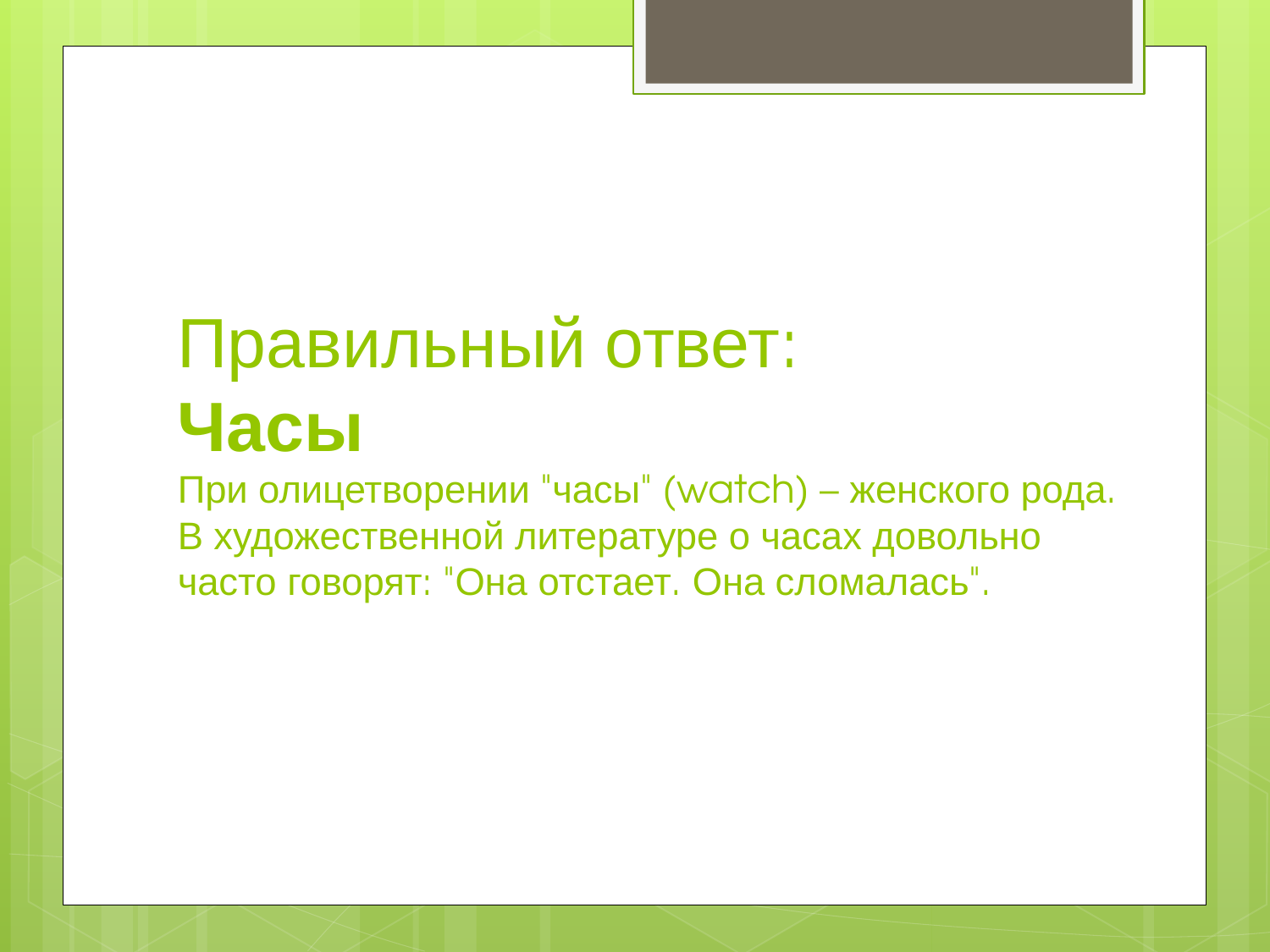

# Правильный ответ: Часы При олицетворении "часы" (watch) – женского рода. В художественной литературе о часах довольно часто говорят: "Она отстает. Она сломалась".